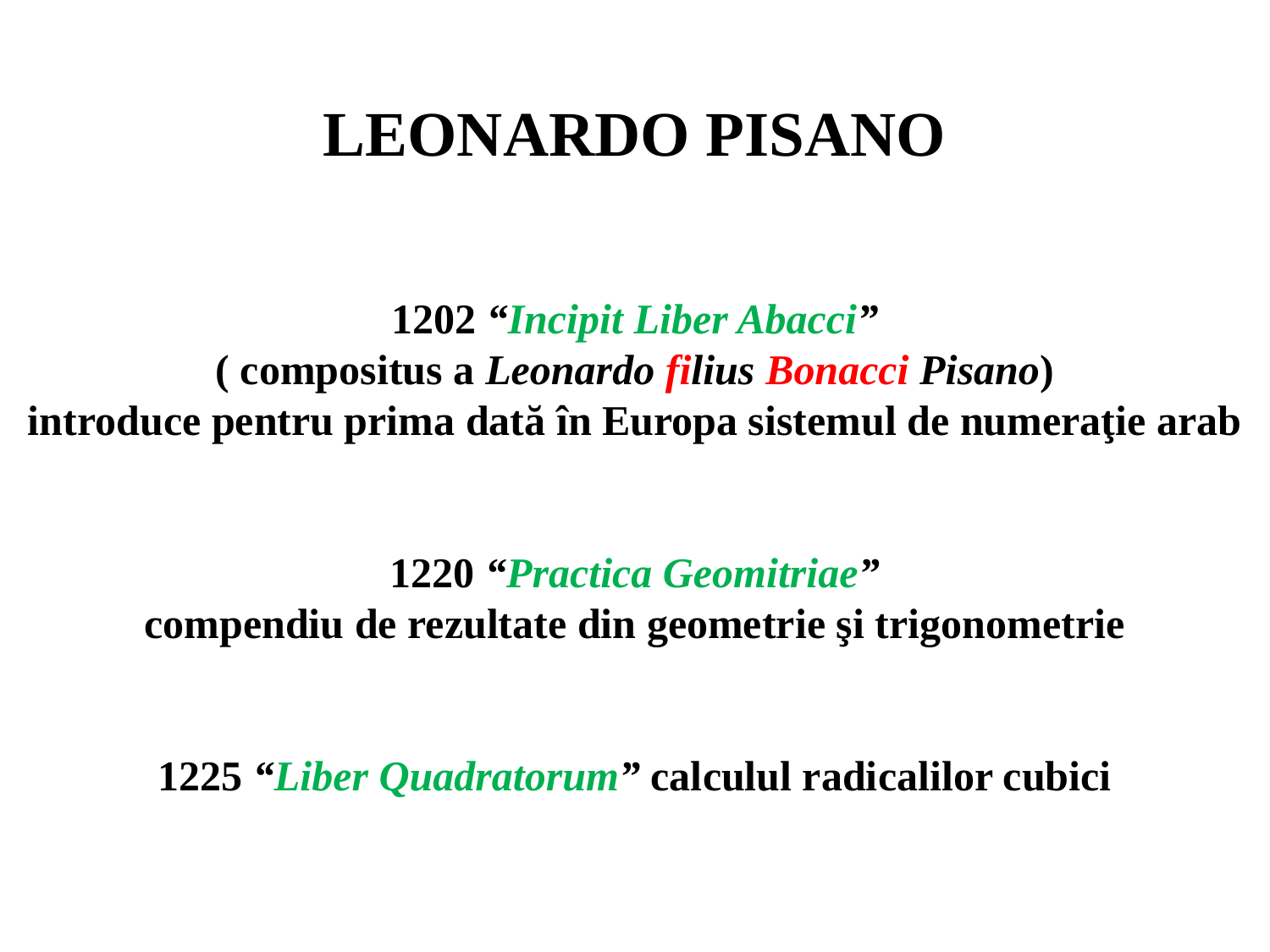

LEONARDO PISANO
1202 “Incipit Liber Abacci”
( compositus a Leonardo filius Bonacci Pisano)
introduce pentru prima dată în Europa sistemul de numeraţie arab

1220 “Practica Geomitriae”
compendiu de rezultate din geometrie şi trigonometrie

1225 “Liber Quadratorum” calculul radicalilor cubici